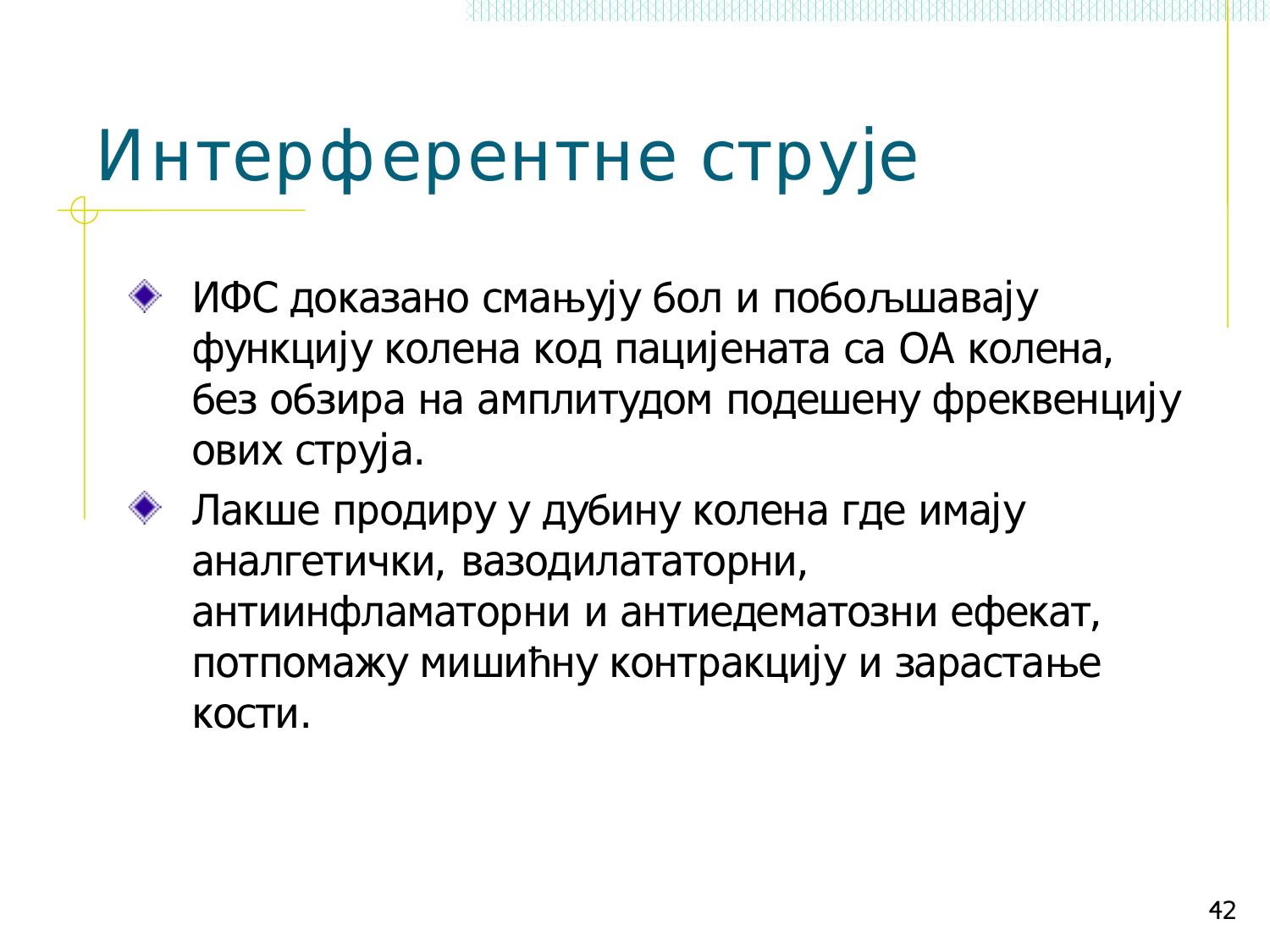

# Интерферентне струје
ИФС доказано смањују бол и побољшавају функцију колена код пацијената са ОА колена, без обзира на амплитудом подешену фреквенцију ових струја.
Лакше продиру у дубину колена где имају аналгетички, вазодилататорни, антиинфламаторни и антиедематозни ефекат, потпомажу мишићну контракцију и зарастање кости.
42